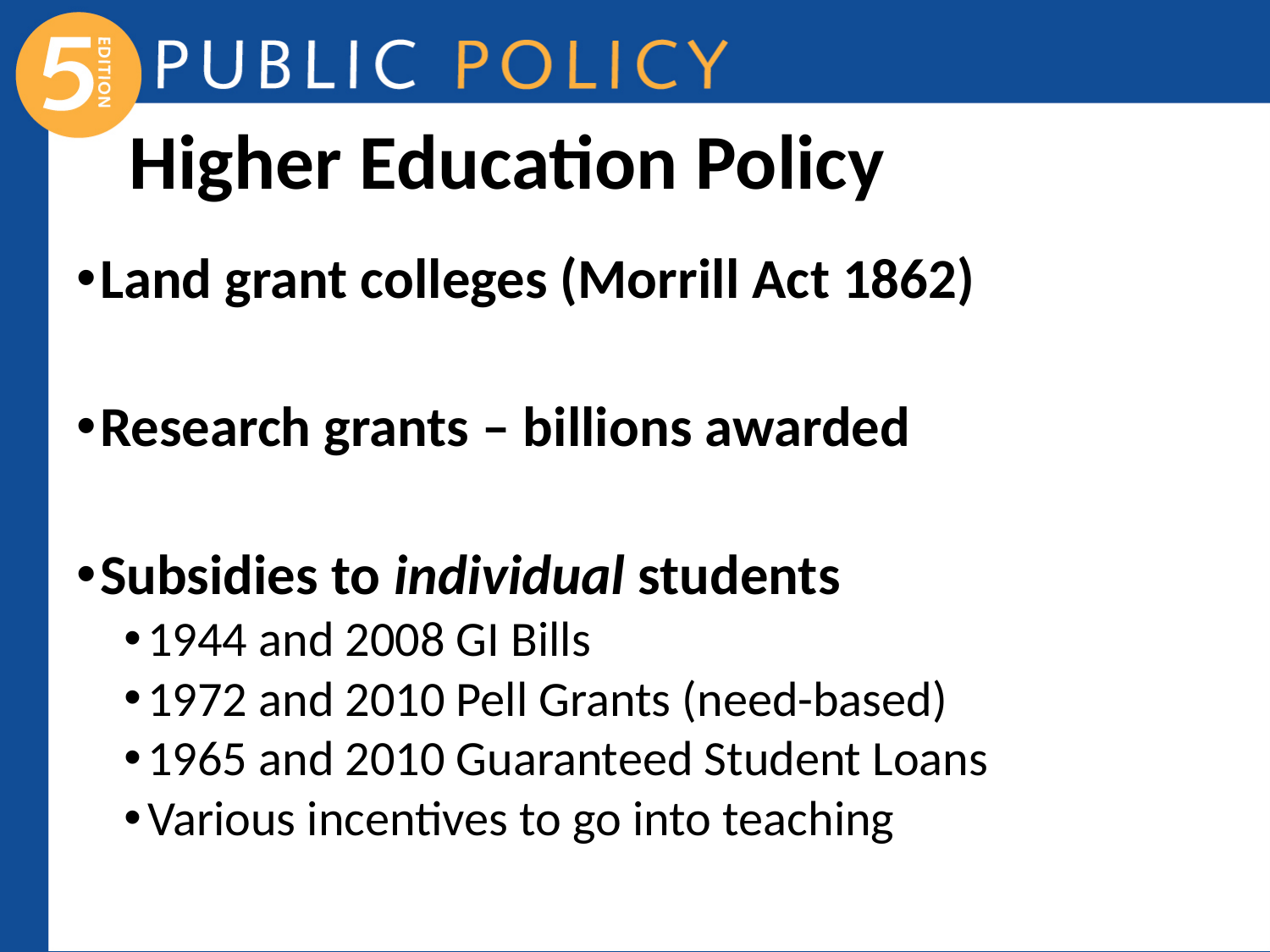

# Higher Education Policy
Land grant colleges (Morrill Act 1862)

Research grants – billions awarded

Subsidies to individual students
1944 and 2008 GI Bills
1972 and 2010 Pell Grants (need-based)
1965 and 2010 Guaranteed Student Loans
Various incentives to go into teaching